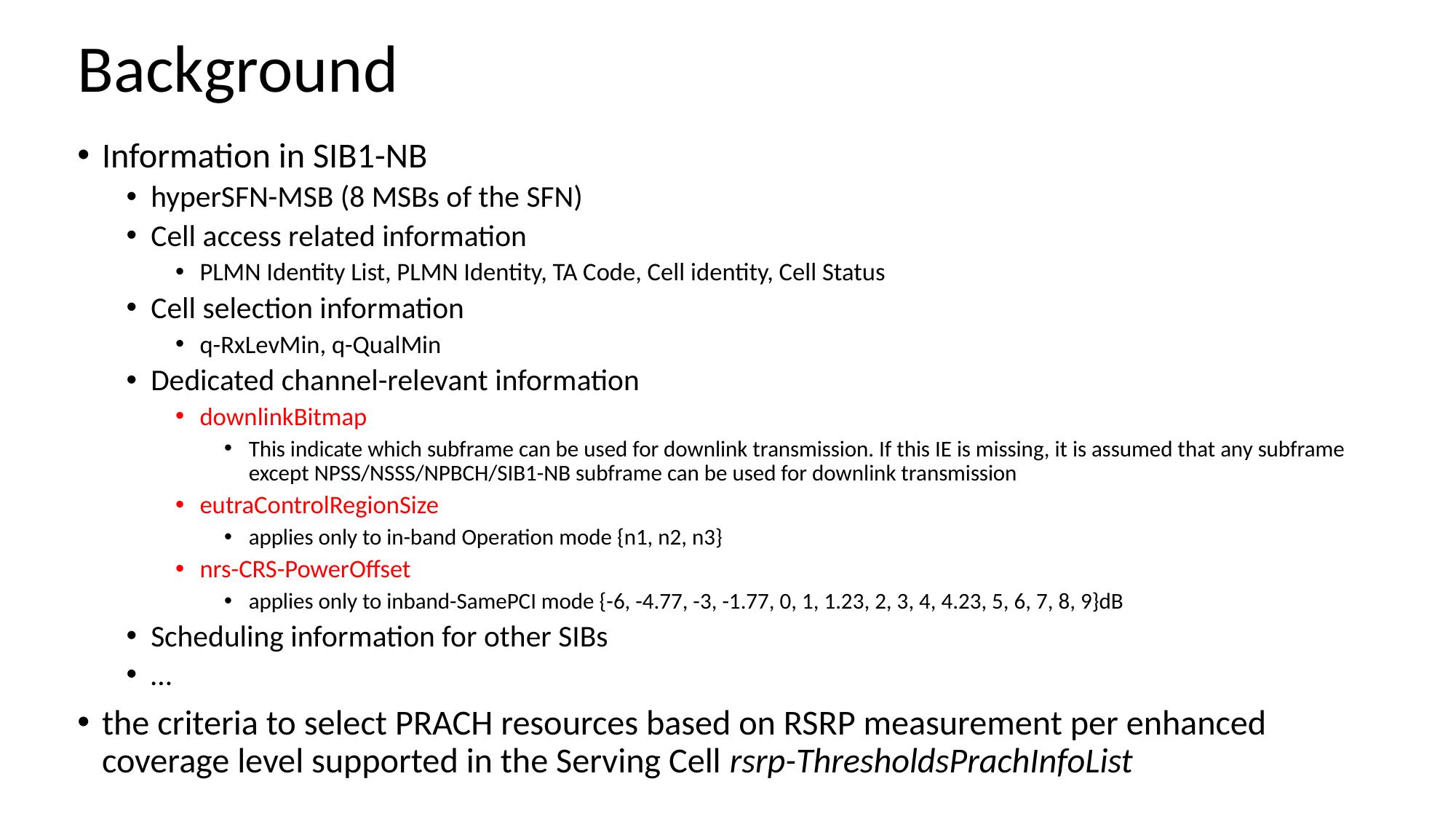

# Background
Information in SIB1-NB
hyperSFN-MSB (8 MSBs of the SFN)
Cell access related information
PLMN Identity List, PLMN Identity, TA Code, Cell identity, Cell Status
Cell selection information
q-RxLevMin, q-QualMin
Dedicated channel-relevant information
downlinkBitmap
This indicate which subframe can be used for downlink transmission. If this IE is missing, it is assumed that any subframe except NPSS/NSSS/NPBCH/SIB1-NB subframe can be used for downlink transmission
eutraControlRegionSize
applies only to in-band Operation mode {n1, n2, n3}
nrs-CRS-PowerOffset
applies only to inband-SamePCI mode {-6, -4.77, -3, -1.77, 0, 1, 1.23, 2, 3, 4, 4.23, 5, 6, 7, 8, 9}dB
Scheduling information for other SIBs
…
the criteria to select PRACH resources based on RSRP measurement per enhanced coverage level supported in the Serving Cell rsrp-ThresholdsPrachInfoList